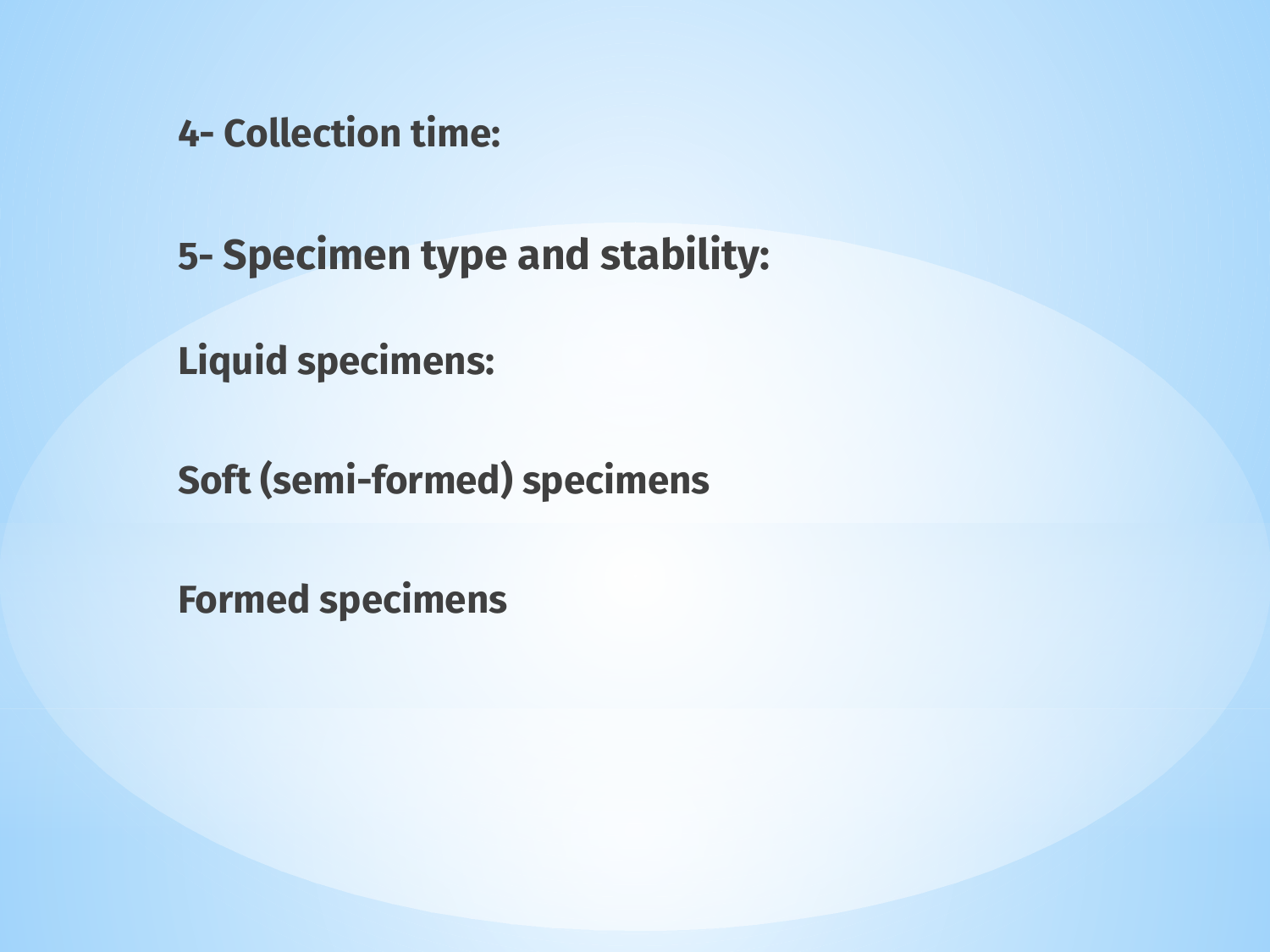

4- Collection time:

5- Specimen type and stability:

Liquid specimens:

Soft (semi-formed) specimens

Formed specimens

#